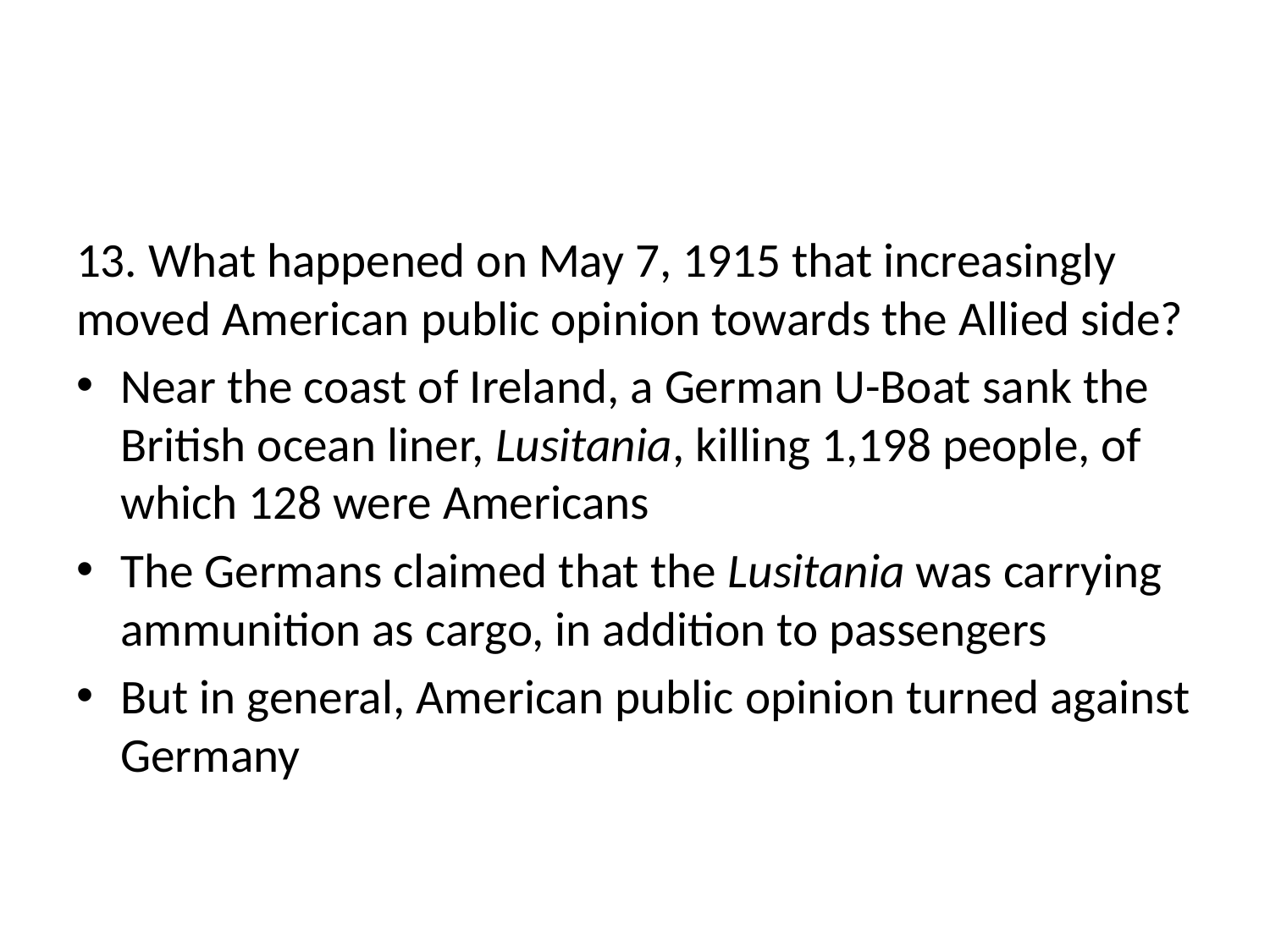

#
13. What happened on May 7, 1915 that increasingly moved American public opinion towards the Allied side?
Near the coast of Ireland, a German U-Boat sank the British ocean liner, Lusitania, killing 1,198 people, of which 128 were Americans
The Germans claimed that the Lusitania was carrying ammunition as cargo, in addition to passengers
But in general, American public opinion turned against Germany